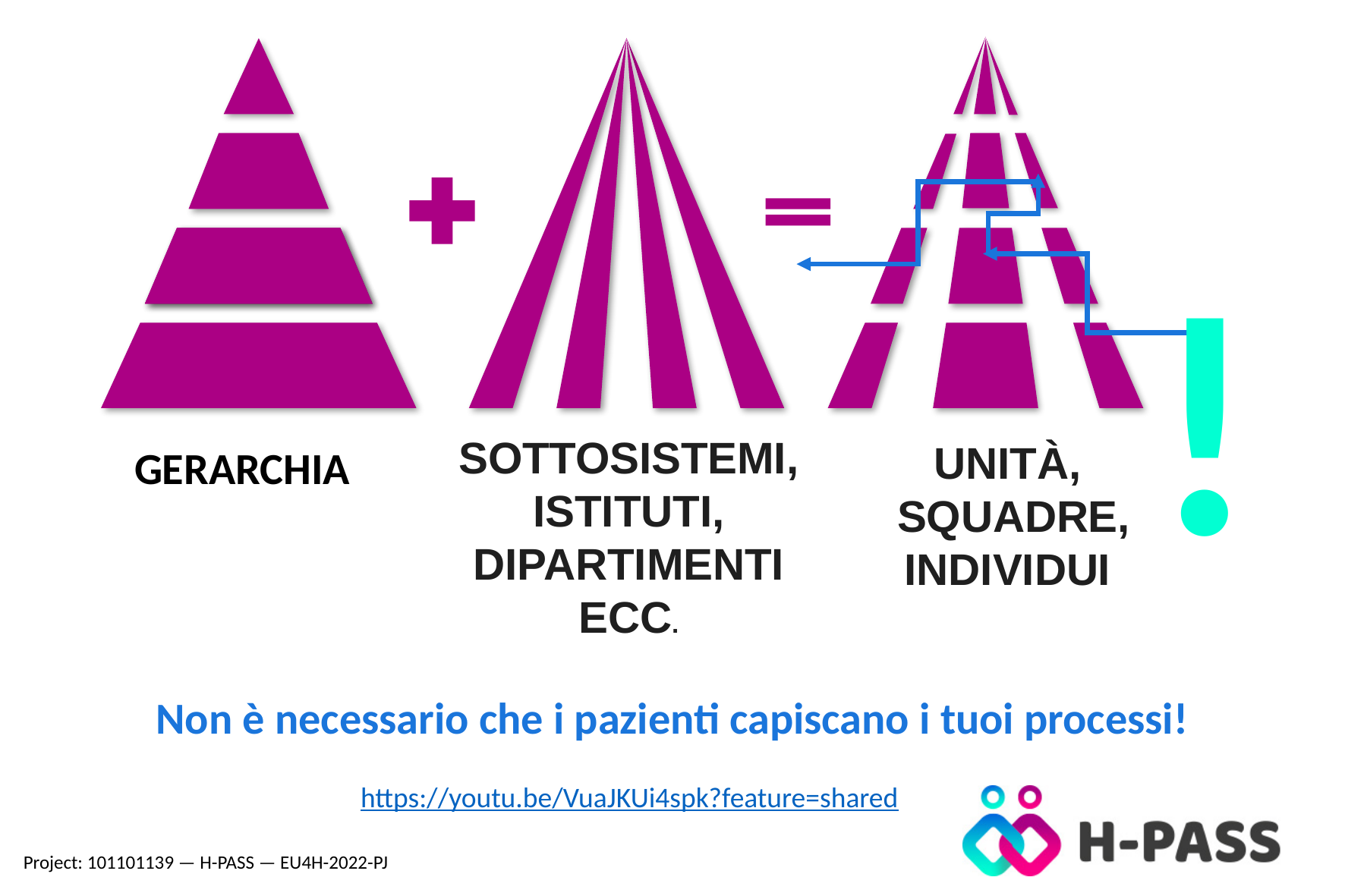

!
unità,
squadre, individui

Sottosistemi, istituti, dipartimenti ecc.

Gerarchia
Non è necessario che i pazienti capiscano i tuoi processi!
https://youtu.be/VuaJKUi4spk?feature=shared
Project: 101101139 — H-PASS — EU4H-2022-PJ